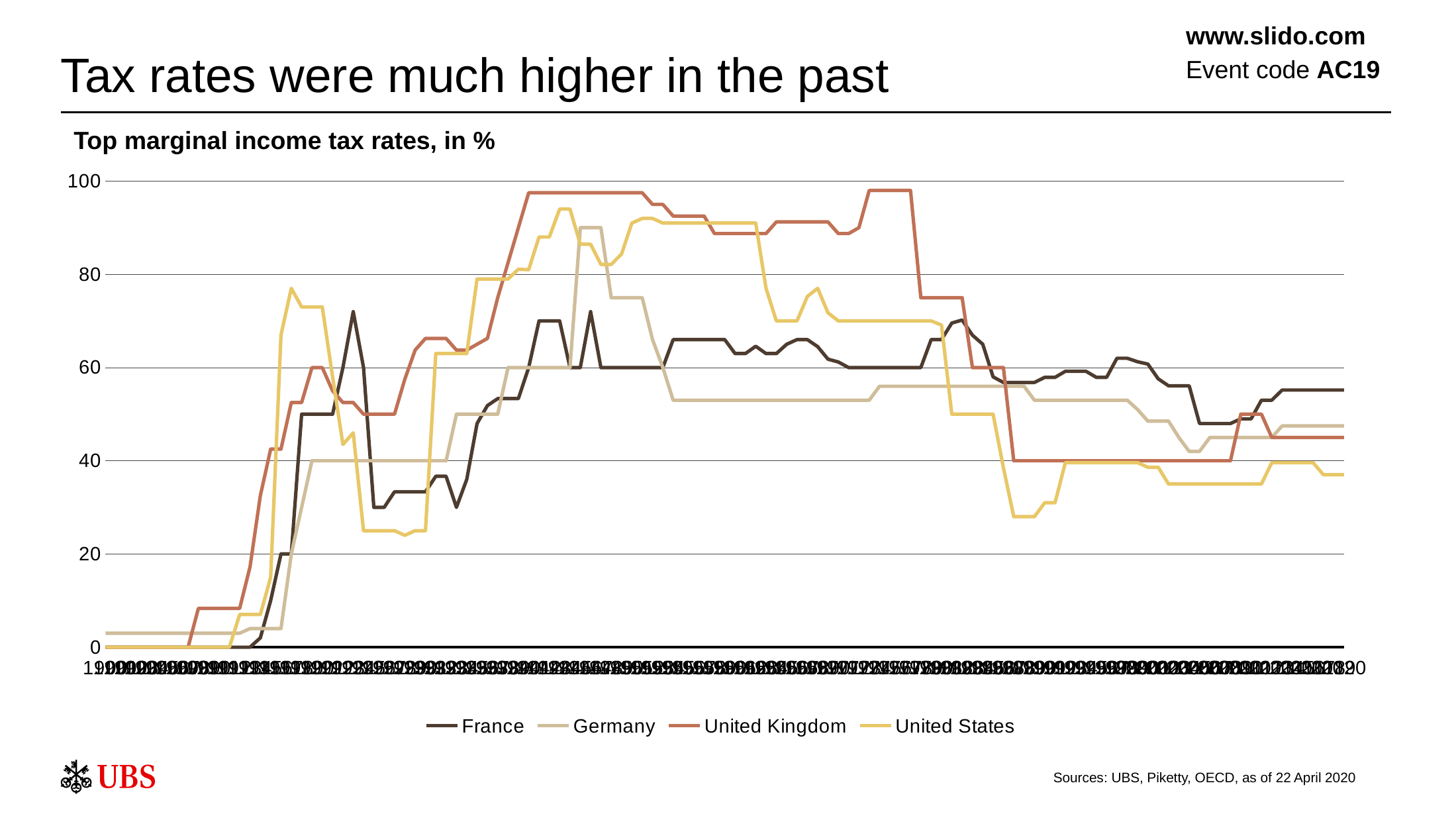

# Tax rates were much higher in the past
www.slido.com
Event code AC19
Top marginal income tax rates, in %

### Chart

| Category | France | Germany | United Kingdom | United States |
|---|---|---|---|---|
| 1900 | 0.0 | 3.0 | 0.0 | 0.0 |
| 1901 | 0.0 | 3.0 | 0.0 | 0.0 |
| 1902 | 0.0 | 3.0 | 0.0 | 0.0 |
| 1903 | 0.0 | 3.0 | 0.0 | 0.0 |
| 1904 | 0.0 | 3.0 | 0.0 | 0.0 |
| 1905 | 0.0 | 3.0 | 0.0 | 0.0 |
| 1906 | 0.0 | 3.0 | 0.0 | 0.0 |
| 1907 | 0.0 | 3.0 | 0.0 | 0.0 |
| 1908 | 0.0 | 3.0 | 0.0 | 0.0 |
| 1909 | 0.0 | 3.0 | 8.333333333 | 0.0 |
| 1910 | 0.0 | 3.0 | 8.333333333 | 0.0 |
| 1911 | 0.0 | 3.0 | 8.333333333 | 0.0 |
| 1912 | 0.0 | 3.0 | 8.333333333 | 0.0 |
| 1913 | 0.0 | 3.0 | 8.333333333 | 7.0 |
| 1914 | 0.0 | 4.0 | 17.22222083 | 7.0 |
| 1915 | 2.0 | 4.0 | 32.5 | 7.0 |
| 1916 | 10.0 | 4.0 | 42.5 | 15.0 |
| 1917 | 20.0 | 4.0 | 42.5 | 67.0 |
| 1918 | 20.0 | 20.0 | 52.5 | 77.0 |
| 1919 | 50.0 | 30.0 | 52.5 | 73.0 |
| 1920 | 50.0 | 40.0 | 60.0 | 73.0 |
| 1921 | 50.0 | 40.0 | 60.0 | 73.0 |
| 1922 | 50.0 | 40.0 | 55.0 | 58.0 |
| 1923 | 60.0 | 40.0 | 52.5 | 43.5 |
| 1924 | 72.0 | 40.0 | 52.5 | 46.0 |
| 1925 | 60.0 | 40.0 | 50.0 | 25.0 |
| 1926 | 30.0 | 40.0 | 50.0 | 25.0 |
| 1927 | 30.0 | 40.0 | 50.0 | 25.0 |
| 1928 | 33.33 | 40.0 | 50.0 | 25.0 |
| 1929 | 33.33 | 40.0 | 57.5 | 24.0 |
| 1930 | 33.33 | 40.0 | 63.75 | 25.0 |
| 1931 | 33.33 | 40.0 | 66.25 | 25.0 |
| 1932 | 36.67 | 40.0 | 66.25 | 63.0 |
| 1933 | 36.67 | 40.0 | 66.25 | 63.0 |
| 1934 | 30.0 | 50.0 | 63.75 | 63.0 |
| 1935 | 36.0 | 50.0 | 63.75 | 63.0 |
| 1936 | 48.0 | 50.0 | 65.0 | 79.0 |
| 1937 | 51.84 | 50.0 | 66.25 | 79.0 |
| 1938 | 53.332 | 50.0 | 75.0 | 79.0 |
| 1939 | 53.332 | 60.0 | 82.5 | 79.0 |
| 1940 | 53.332 | 60.0 | 90.0 | 81.1 |
| 1941 | 60.0 | 60.0 | 97.5 | 81.0 |
| 1942 | 70.0 | 60.0 | 97.5 | 88.0 |
| 1943 | 70.0 | 60.0 | 97.5 | 88.0 |
| 1944 | 70.0 | 60.0 | 97.5 | 94.0 |
| 1945 | 60.0 | 60.0 | 97.5 | 94.0 |
| 1946 | 60.0 | 90.0 | 97.5 | 86.45 |
| 1947 | 72.0 | 90.0 | 97.5 | 86.45 |
| 1948 | 60.0 | 90.0 | 97.5 | 82.13 |
| 1949 | 60.0 | 75.0 | 97.5 | 82.13 |
| 1950 | 60.0 | 75.0 | 97.5 | 84.36 |
| 1951 | 60.0 | 75.0 | 97.5 | 91.0 |
| 1952 | 60.0 | 75.0 | 97.5 | 92.0 |
| 1953 | 60.0 | 66.0 | 95.0 | 92.0 |
| 1954 | 60.0 | 60.0 | 95.0 | 91.0 |
| 1955 | 66.0 | 53.0 | 92.5 | 91.0 |
| 1956 | 66.0 | 53.0 | 92.5 | 91.0 |
| 1957 | 66.0 | 53.0 | 92.5 | 91.0 |
| 1958 | 66.0 | 53.0 | 92.5 | 91.0 |
| 1959 | 66.0 | 53.0 | 88.75 | 91.0 |
| 1960 | 66.0 | 53.0 | 88.75 | 91.0 |
| 1961 | 63.0 | 53.0 | 88.75 | 91.0 |
| 1962 | 63.0 | 53.0 | 88.75 | 91.0 |
| 1963 | 64.575 | 53.0 | 88.75 | 91.0 |
| 1964 | 63.0 | 53.0 | 88.75 | 77.0 |
| 1965 | 63.0 | 53.0 | 91.25 | 70.0 |
| 1966 | 65.0 | 53.0 | 91.25 | 70.0 |
| 1967 | 66.0 | 53.0 | 91.25 | 70.0 |
| 1968 | 66.0 | 53.0 | 91.25 | 75.25 |
| 1969 | 64.5 | 53.0 | 91.25 | 77.0 |
| 1970 | 61.8 | 53.0 | 91.25 | 71.75 |
| 1971 | 61.2 | 53.0 | 88.75 | 70.0 |
| 1972 | 60.0 | 53.0 | 88.75 | 70.0 |
| 1973 | 60.0 | 53.0 | 90.0 | 70.0 |
| 1974 | 60.0 | 53.0 | 98.0 | 70.0 |
| 1975 | 60.0 | 56.0 | 98.0 | 70.0 |
| 1976 | 60.0 | 56.0 | 98.0 | 70.0 |
| 1977 | 60.0 | 56.0 | 98.0 | 70.0 |
| 1978 | 60.0 | 56.0 | 98.0 | 70.0 |
| 1979 | 60.0 | 56.0 | 75.0 | 70.0 |
| 1980 | 66.0 | 56.0 | 75.0 | 70.0 |
| 1981 | 66.0 | 56.0 | 75.0 | 69.13 |
| 1982 | 69.55 | 56.0 | 75.0 | 50.0 |
| 1983 | 70.2 | 56.0 | 75.0 | 50.0 |
| 1984 | 66.95 | 56.0 | 60.0 | 50.0 |
| 1985 | 65.0 | 56.0 | 60.0 | 50.0 |
| 1986 | 58.0 | 56.0 | 60.0 | 50.0 |
| 1987 | 56.8 | 56.0 | 60.0 | 38.5 |
| 1988 | 56.8 | 56.0 | 40.0 | 28.0 |
| 1989 | 56.8 | 56.0 | 40.0 | 28.0 |
| 1990 | 56.8 | 53.0 | 40.0 | 28.0 |
| 1991 | 57.9 | 53.0 | 40.0 | 31.0 |
| 1992 | 57.9 | 53.0 | 40.0 | 31.0 |
| 1993 | 59.2 | 53.0 | 40.0 | 39.6 |
| 1994 | 59.2 | 53.0 | 40.0 | 39.6 |
| 1995 | 59.2 | 53.0 | 40.0 | 39.6 |
| 1996 | 57.9 | 53.0 | 40.0 | 39.6 |
| 1997 | 57.9 | 53.0 | 40.0 | 39.6 |
| 1998 | 62.0 | 53.0 | 40.0 | 39.6 |
| 1999 | 62.0 | 53.0 | 40.0 | 39.6 |
| 2000 | 61.25 | 51.0 | 40.0 | 39.6 |
| 2001 | 60.75 | 48.5 | 40.0 | 38.6 |
| 2002 | 57.58 | 48.5 | 40.0 | 38.6 |
| 2003 | 56.09 | 48.5 | 40.0 | 35.0 |
| 2004 | 56.09 | 45.0 | 40.0 | 35.0 |
| 2005 | 56.09 | 42.0 | 40.0 | 35.0 |
| 2006 | 48.0 | 42.0 | 40.0 | 35.0 |
| 2007 | 48.0 | 45.0 | 40.0 | 35.0 |
| 2008 | 48.0 | 45.0 | 40.0 | 35.0 |
| 2009 | 48.0 | 45.0 | 40.0 | 35.0 |
| 2010 | 49.0 | 45.0 | 50.0 | 35.0 |
| 2011 | 49.0 | 45.0 | 50.0 | 35.0 |
| 2012 | 53.0 | 45.0 | 50.0 | 35.0 |
| 2013 | 53.0 | 45.0 | 45.0 | 39.6 |
| 2014 | 55.172 | 47.475 | 45.0 | 39.6 |
| 2015 | 55.172 | 47.475 | 45.0 | 39.6 |
| 2016 | 55.172 | 47.475 | 45.0 | 39.6 |
| 2017 | 55.172 | 47.475 | 45.0 | 39.6 |
| 2018 | 55.172 | 47.475 | 45.0 | 37.0 |
| 2019 | 55.172 | 47.475 | 45.0 | 37.0 |
| 2020 | 55.172 | 47.475 | 45.0 | 37.0 |
Sources: UBS, Piketty, OECD, as of 22 April 2020